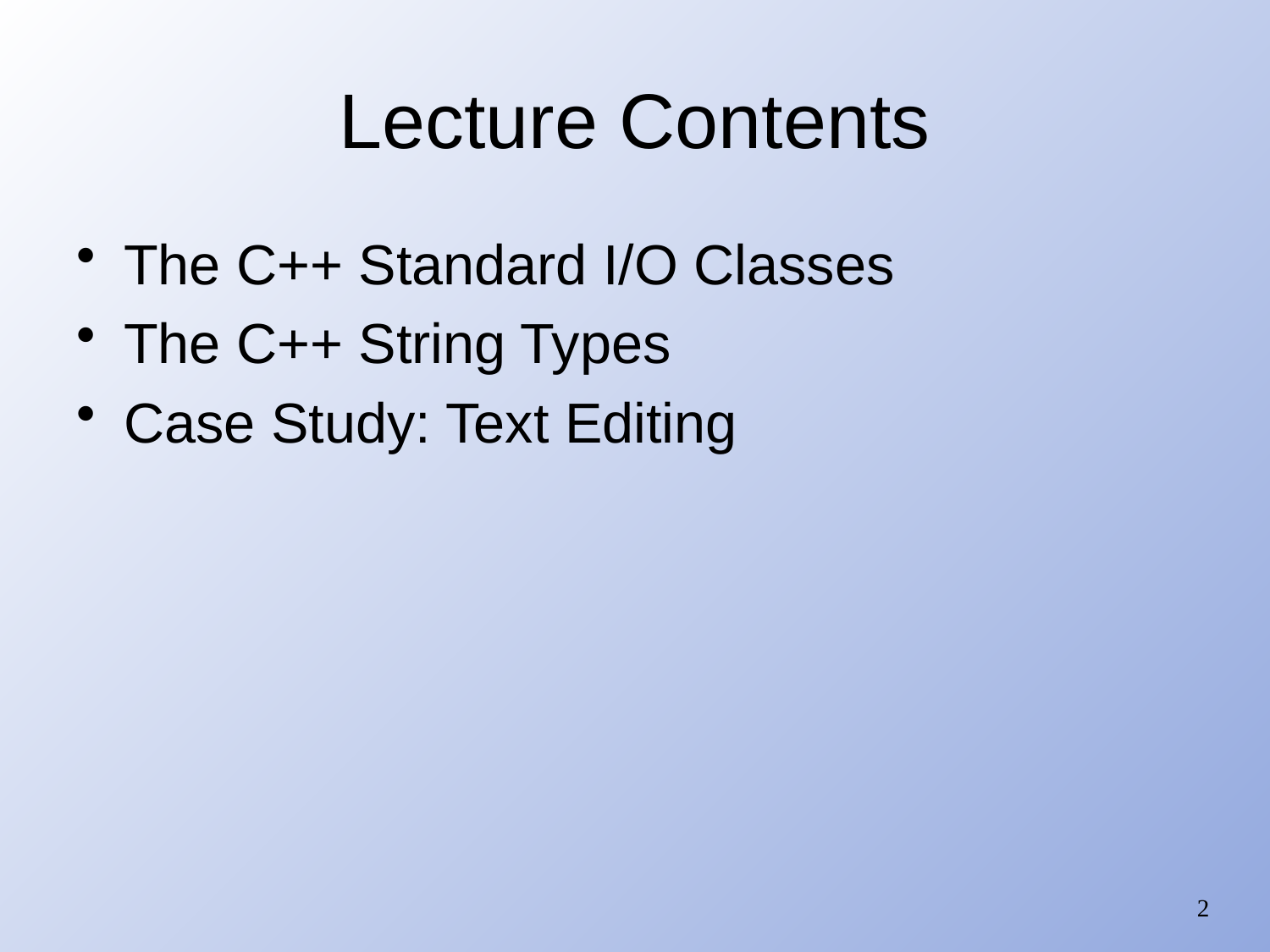

# Lecture Contents
The C++ Standard I/O Classes
The C++ String Types
Case Study: Text Editing
2